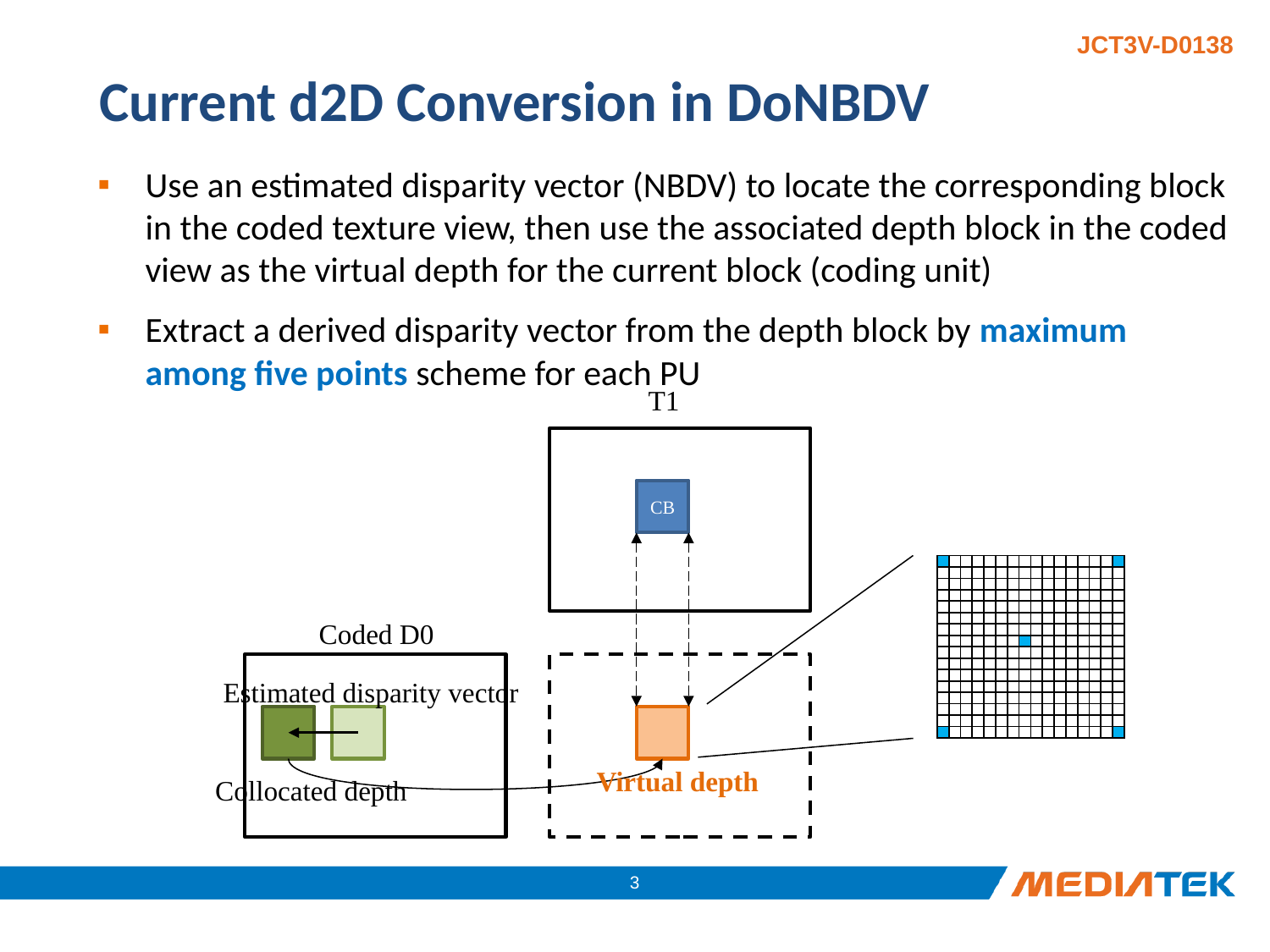

# Current d2D Conversion in DoNBDV
Use an estimated disparity vector (NBDV) to locate the corresponding block in the coded texture view, then use the associated depth block in the coded view as the virtual depth for the current block (coding unit)
Extract a derived disparity vector from the depth block by maximum among five points scheme for each PU
T1

CB
Coded D0

Estimated disparity vector

Virtual depth
Collocated depth
|  |  |  |  |  |  |  |  |  |  |  |  |  |  |  |  |
| --- | --- | --- | --- | --- | --- | --- | --- | --- | --- | --- | --- | --- | --- | --- | --- |
|  |  |  |  |  |  |  |  |  |  |  |  |  |  |  |  |
|  |  |  |  |  |  |  |  |  |  |  |  |  |  |  |  |
|  |  |  |  |  |  |  |  |  |  |  |  |  |  |  |  |
|  |  |  |  |  |  |  |  |  |  |  |  |  |  |  |  |
|  |  |  |  |  |  |  |  |  |  |  |  |  |  |  |  |
|  |  |  |  |  |  |  |  |  |  |  |  |  |  |  |  |
|  |  |  |  |  |  |  |  |  |  |  |  |  |  |  |  |
|  |  |  |  |  |  |  |  |  |  |  |  |  |  |  |  |
|  |  |  |  |  |  |  |  |  |  |  |  |  |  |  |  |
|  |  |  |  |  |  |  |  |  |  |  |  |  |  |  |  |
|  |  |  |  |  |  |  |  |  |  |  |  |  |  |  |  |
|  |  |  |  |  |  |  |  |  |  |  |  |  |  |  |  |
|  |  |  |  |  |  |  |  |  |  |  |  |  |  |  |  |
|  |  |  |  |  |  |  |  |  |  |  |  |  |  |  |  |
|  |  |  |  |  |  |  |  |  |  |  |  |  |  |  |  |
3